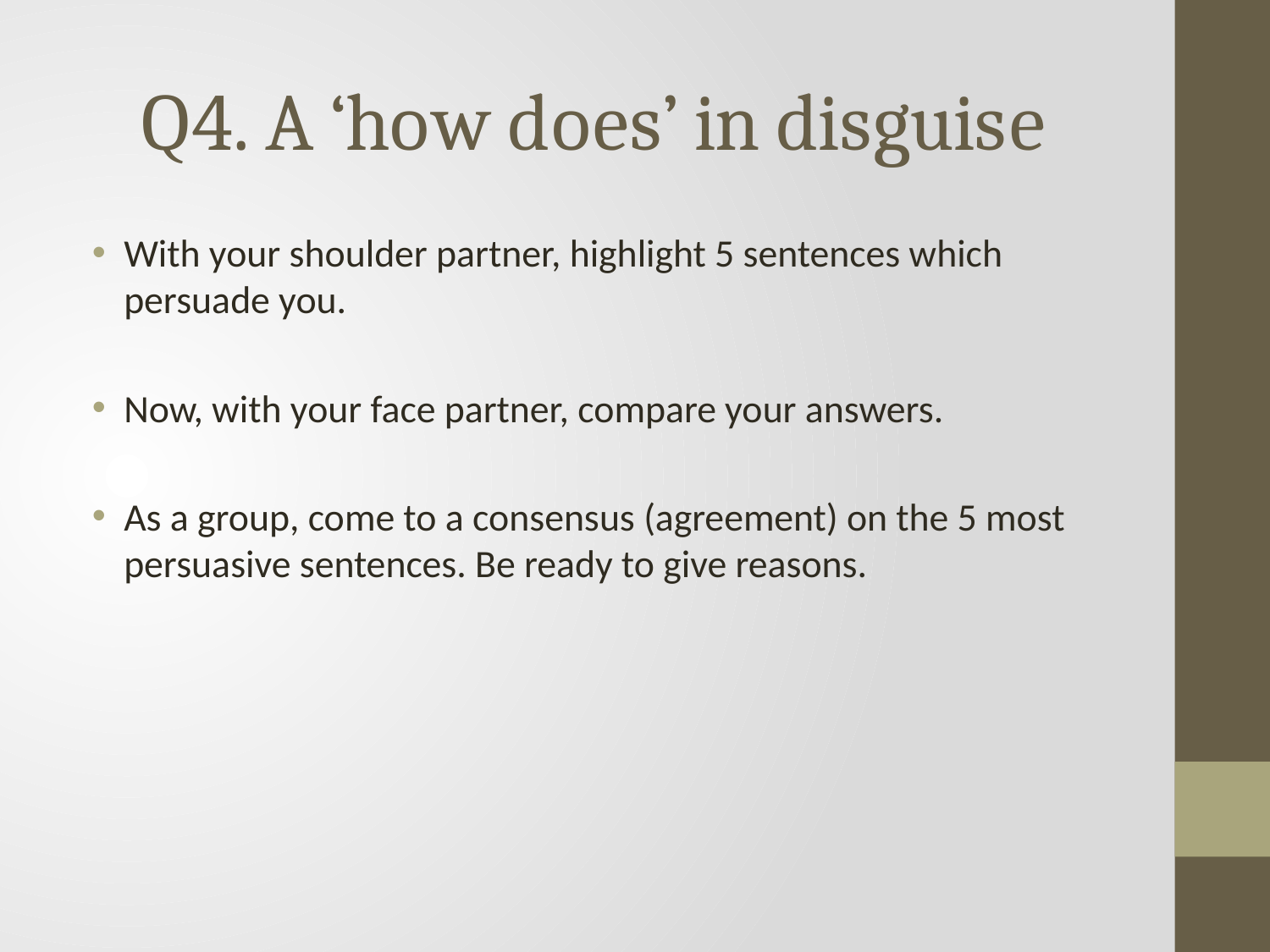

# Q4. A ‘how does’ in disguise
With your shoulder partner, highlight 5 sentences which persuade you.

Now, with your face partner, compare your answers.

As a group, come to a consensus (agreement) on the 5 most persuasive sentences. Be ready to give reasons.